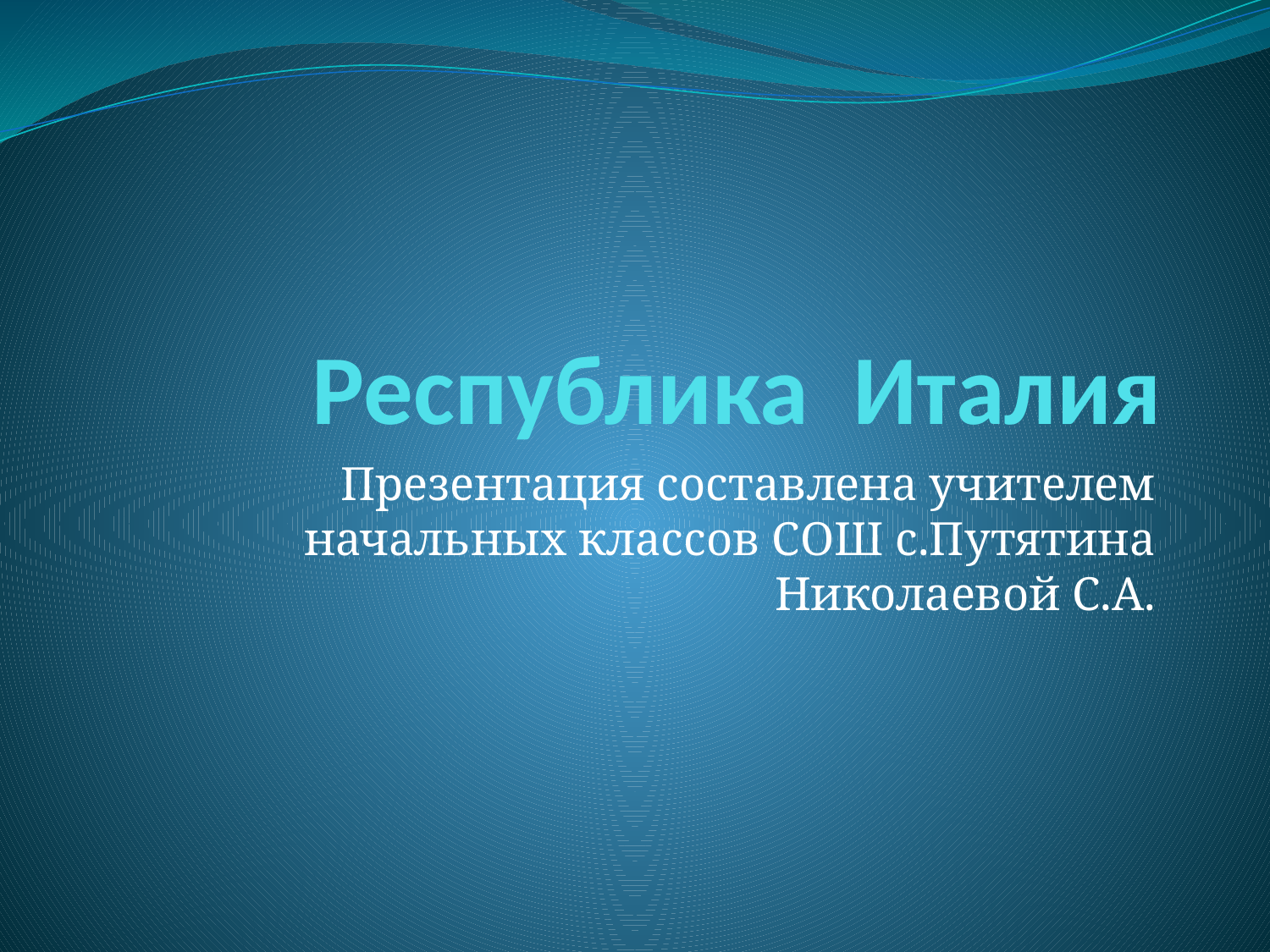

# Республика  Италия
Презентация составлена учителем начальных классов СОШ с.Путятина Николаевой С.А.